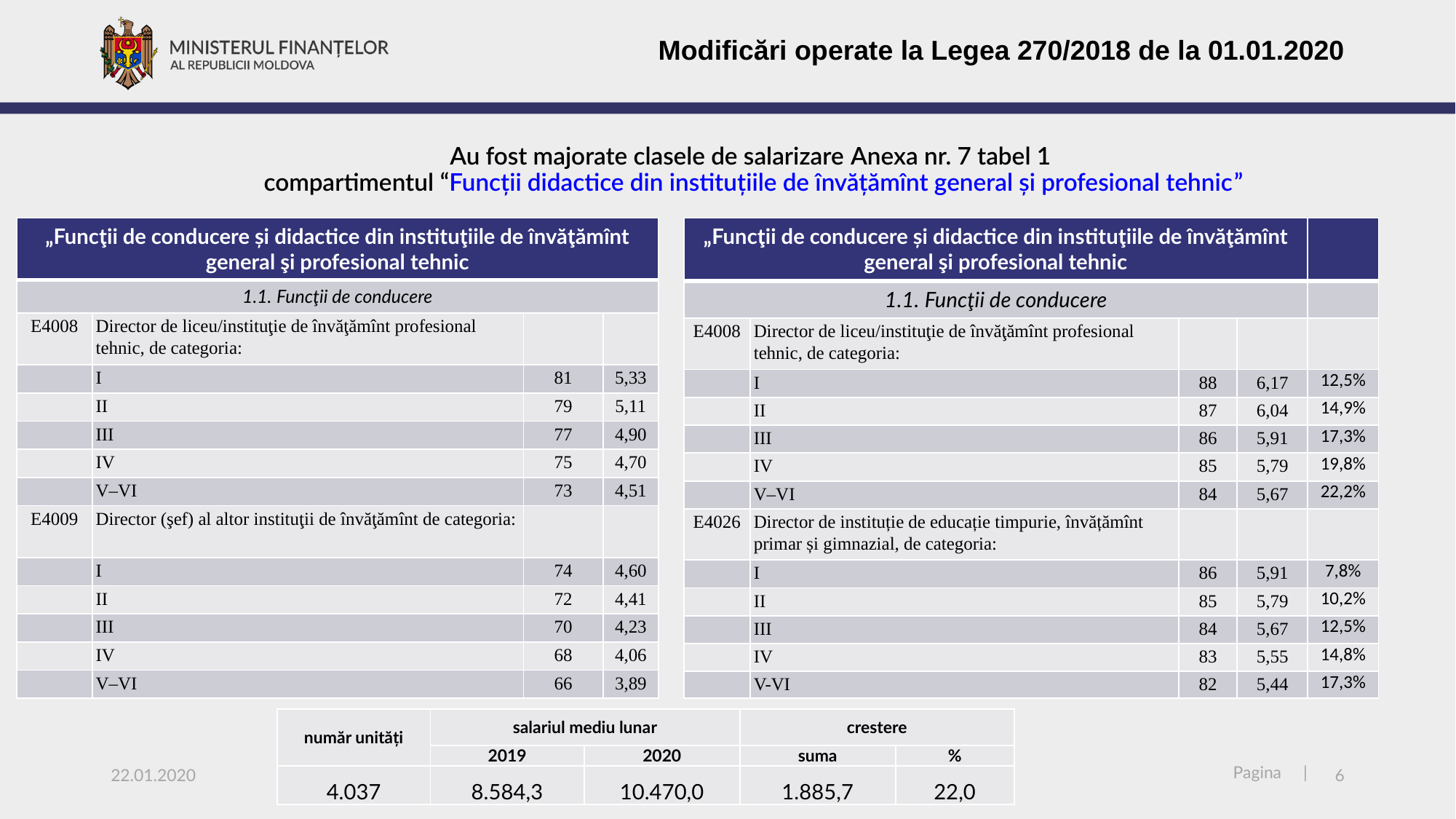

Modificări operate la Legea 270/2018 de la 01.01.2020

# Au fost majorate clasele de salarizare Anexa nr. 7 tabel 1 compartimentul “Funcții didactice din instituțiile de învățămînt general și profesional tehnic”
| „Funcţii de conducere și didactice din instituţiile de învăţămînt general şi profesional tehnic |  |  |  |  |
| --- | --- | --- | --- | --- |
| 1.1. Funcţii de conducere |  |  |  |  |
| E4008 | Director de liceu/instituţie de învăţămînt profesional tehnic, de categoria: |  |  |  |
|  | I | 88 | 6,17 | 12,5% |
|  | II | 87 | 6,04 | 14,9% |
|  | III | 86 | 5,91 | 17,3% |
|  | IV | 85 | 5,79 | 19,8% |
|  | V–VI | 84 | 5,67 | 22,2% |
| E4026 | Director de instituție de educație timpurie, învățămînt primar și gimnazial, de categoria: |  |  |  |
|  | I | 86 | 5,91 | 7,8% |
|  | II | 85 | 5,79 | 10,2% |
|  | III | 84 | 5,67 | 12,5% |
|  | IV | 83 | 5,55 | 14,8% |
|  | V-VI | 82 | 5,44 | 17,3% |
| „Funcţii de conducere și didactice din instituţiile de învăţămînt general şi profesional tehnic |  |  |  |
| --- | --- | --- | --- |
| 1.1. Funcţii de conducere |  |  |  |
| E4008 | Director de liceu/instituţie de învăţămînt profesional tehnic, de categoria: |  |  |
|  | I | 81 | 5,33 |
|  | II | 79 | 5,11 |
|  | III | 77 | 4,90 |
|  | IV | 75 | 4,70 |
|  | V–VI | 73 | 4,51 |
| E4009 | Director (şef) al altor instituţii de învăţămînt de categoria: |  |  |
|  | I | 74 | 4,60 |
|  | II | 72 | 4,41 |
|  | III | 70 | 4,23 |
|  | IV | 68 | 4,06 |
|  | V–VI | 66 | 3,89 |
| număr unități | salariul mediu lunar |  | crestere |  |
| --- | --- | --- | --- | --- |
|  | 2019 | 2020 | suma | % |
| 4.037 | 8.584,3 | 10.470,0 | 1.885,7 | 22,0 |
22.01.2020
6